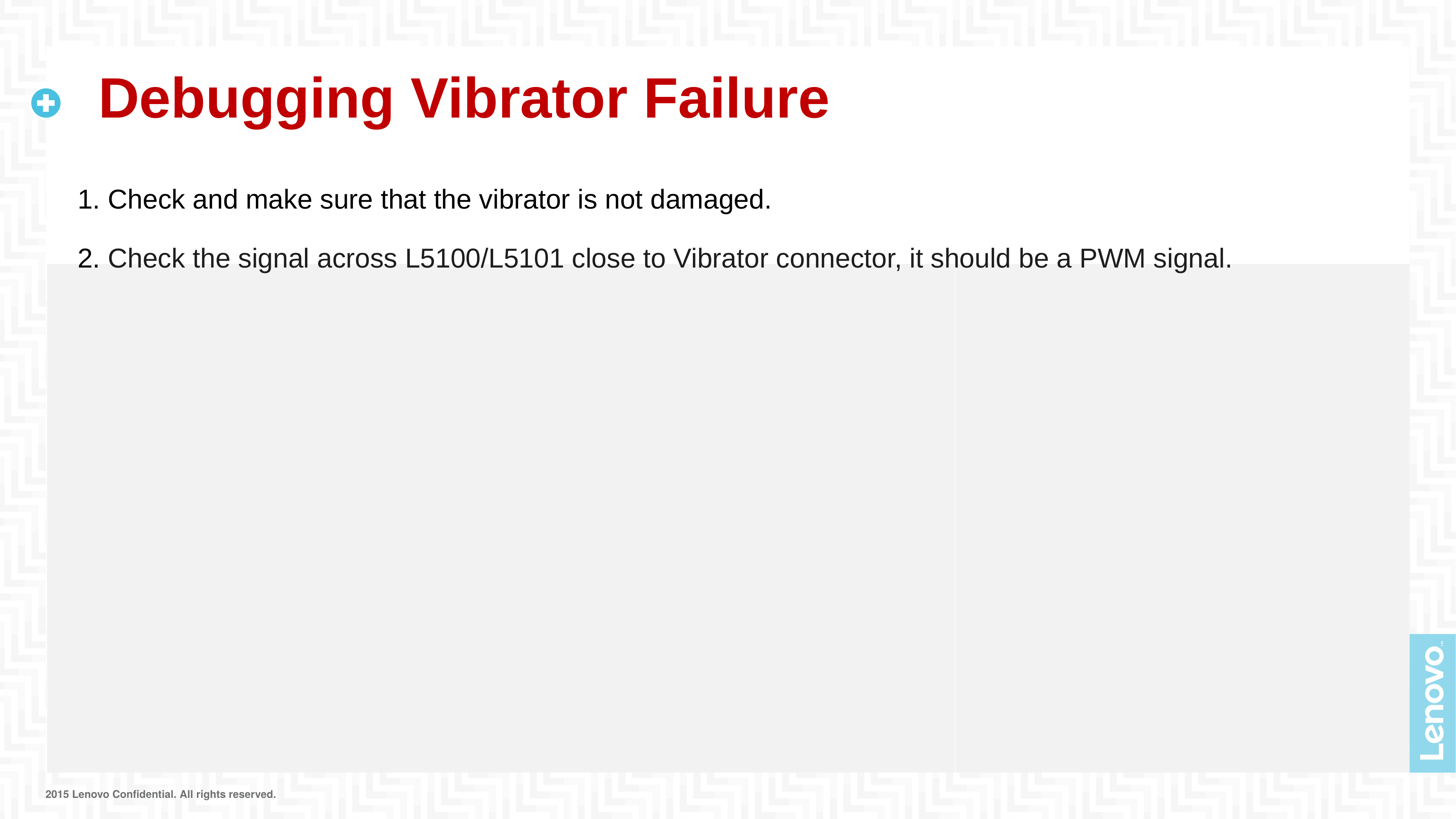

# Debugging Vibrator Failure
1. Check and make sure that the vibrator is not damaged.

2. Check the signal across L5100/L5101 close to Vibrator connector, it should be a PWM signal.